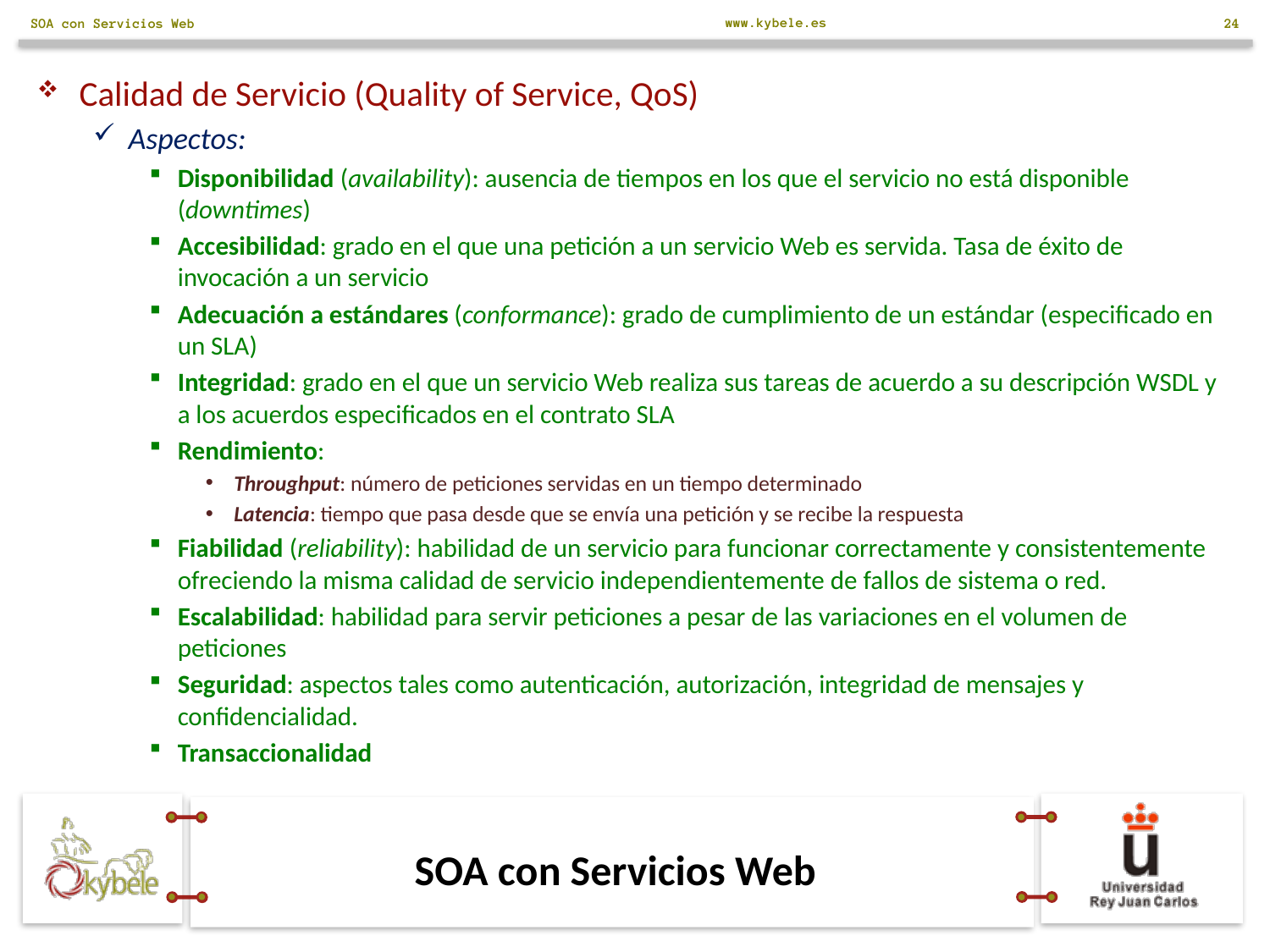

SOA con Servicios Web
24
Calidad de Servicio (Quality of Service, QoS)
Aspectos:
Disponibilidad (availability): ausencia de tiempos en los que el servicio no está disponible (downtimes)
Accesibilidad: grado en el que una petición a un servicio Web es servida. Tasa de éxito de invocación a un servicio
Adecuación a estándares (conformance): grado de cumplimiento de un estándar (especificado en un SLA)
Integridad: grado en el que un servicio Web realiza sus tareas de acuerdo a su descripción WSDL y a los acuerdos especificados en el contrato SLA
Rendimiento:
Throughput: número de peticiones servidas en un tiempo determinado
Latencia: tiempo que pasa desde que se envía una petición y se recibe la respuesta
Fiabilidad (reliability): habilidad de un servicio para funcionar correctamente y consistentemente ofreciendo la misma calidad de servicio independientemente de fallos de sistema o red.
Escalabilidad: habilidad para servir peticiones a pesar de las variaciones en el volumen de peticiones
Seguridad: aspectos tales como autenticación, autorización, integridad de mensajes y confidencialidad.
Transaccionalidad
# SOA con Servicios Web